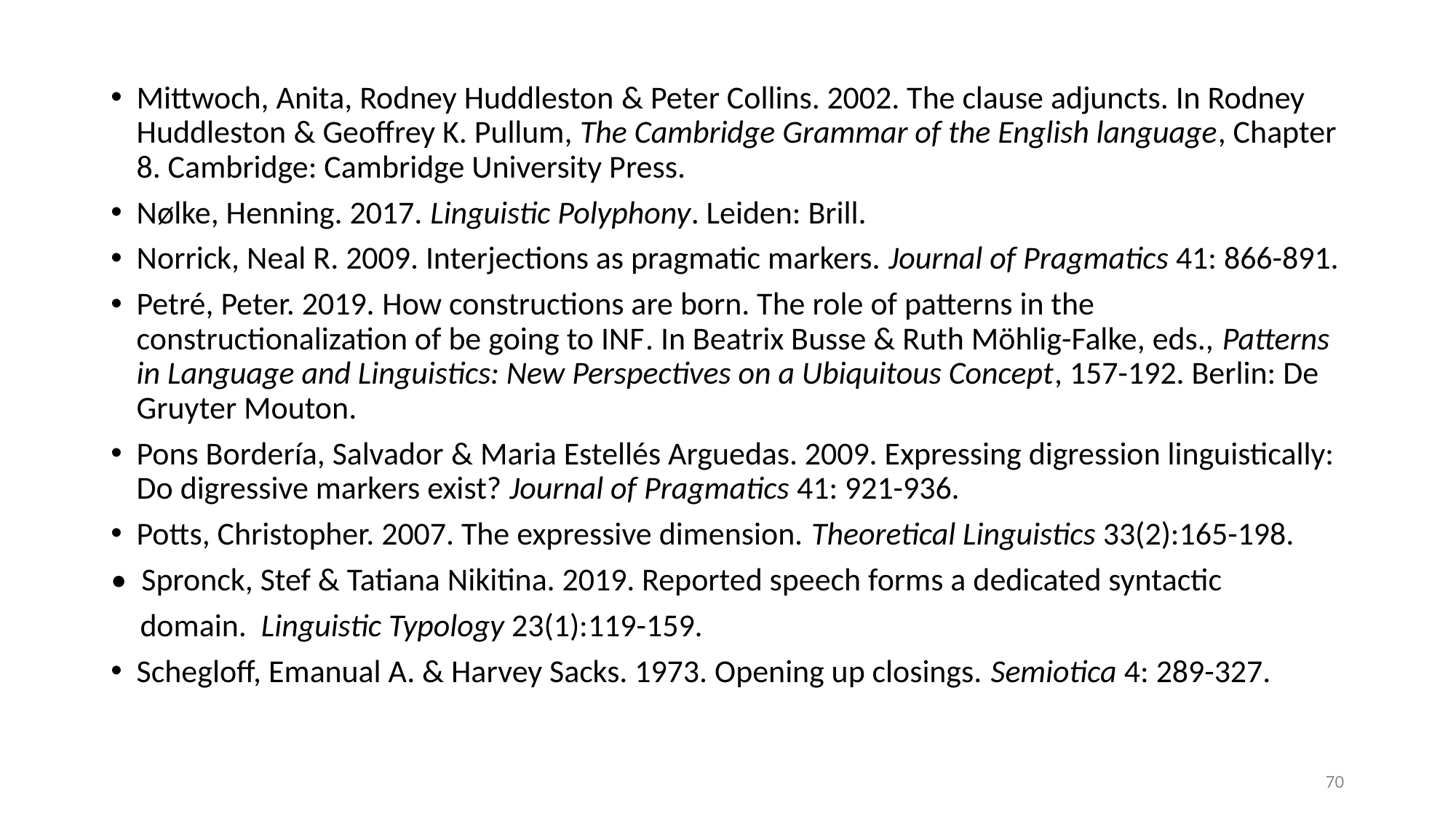

Mittwoch, Anita, Rodney Huddleston & Peter Collins. 2002. The clause adjuncts. In Rodney Huddleston & Geoffrey K. Pullum, The Cambridge Grammar of the English language, Chapter 8. Cambridge: Cambridge University Press.
Nølke, Henning. 2017. Linguistic Polyphony. Leiden: Brill.
Norrick, Neal R. 2009. Interjections as pragmatic markers. Journal of Pragmatics 41: 866-891.
Petré, Peter. 2019. How constructions are born. The role of patterns in the constructionalization of be going to INF. In Beatrix Busse & Ruth Möhlig-Falke, eds., Patterns in Language and Linguistics: New Perspectives on a Ubiquitous Concept, 157-192. Berlin: De Gruyter Mouton.
Pons Bordería, Salvador & Maria Estellés Arguedas. 2009. Expressing digression linguistically: Do digressive markers exist? Journal of Pragmatics 41: 921-936.
Potts, Christopher. 2007. The expressive dimension. Theoretical Linguistics 33(2):165-198.
•  Spronck, Stef & Tatiana Nikitina. 2019. Reported speech forms a dedicated syntactic
    domain.  Linguistic Typology 23(1):119-159.
Schegloff, Emanual A. & Harvey Sacks. 1973. Opening up closings. Semiotica 4: 289-327.

70